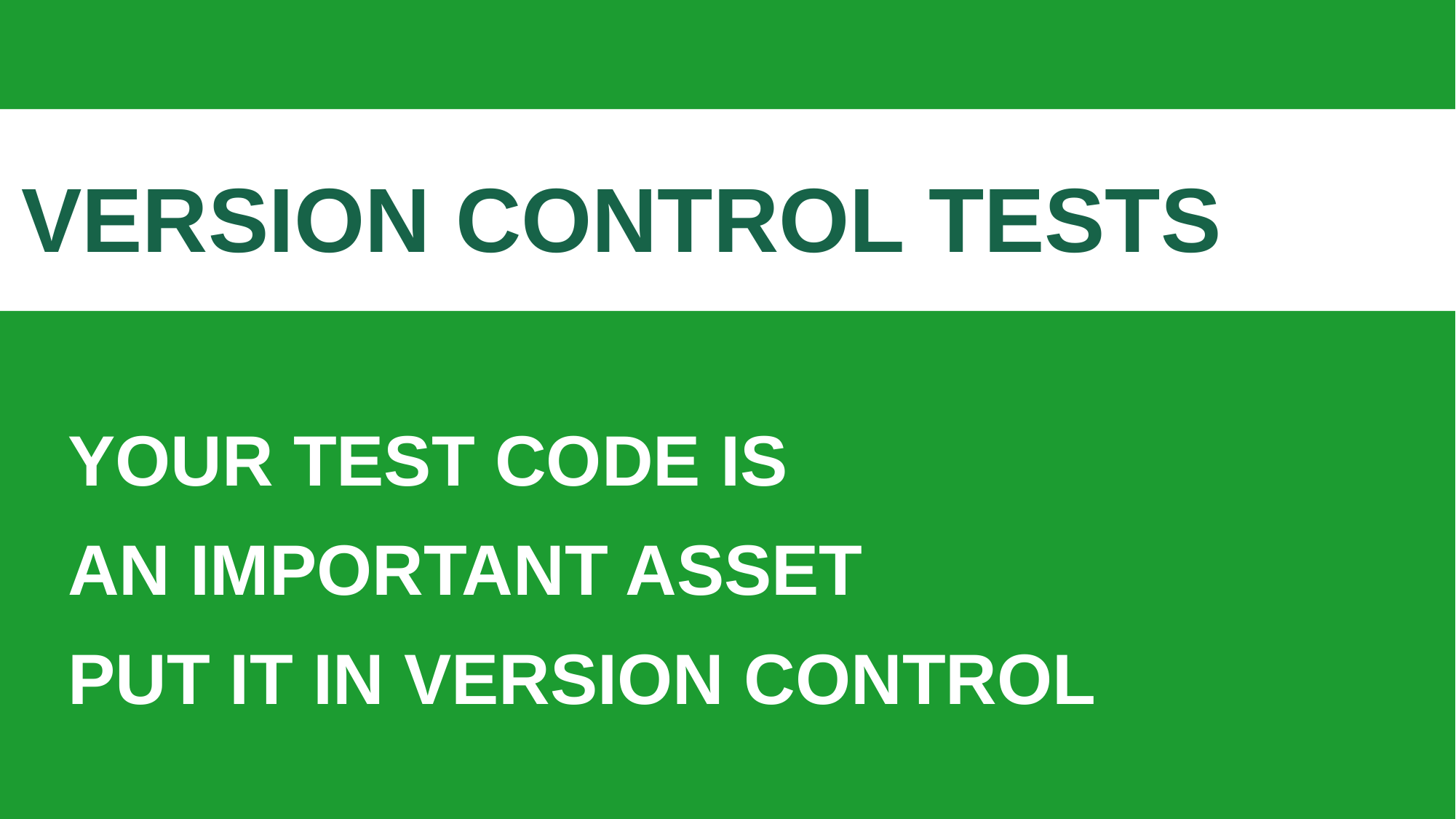

# VERSION CONTROL TESTS
YOUR TEST CODE IS
AN IMPORTANT ASSET
PUT IT IN VERSION CONTROL